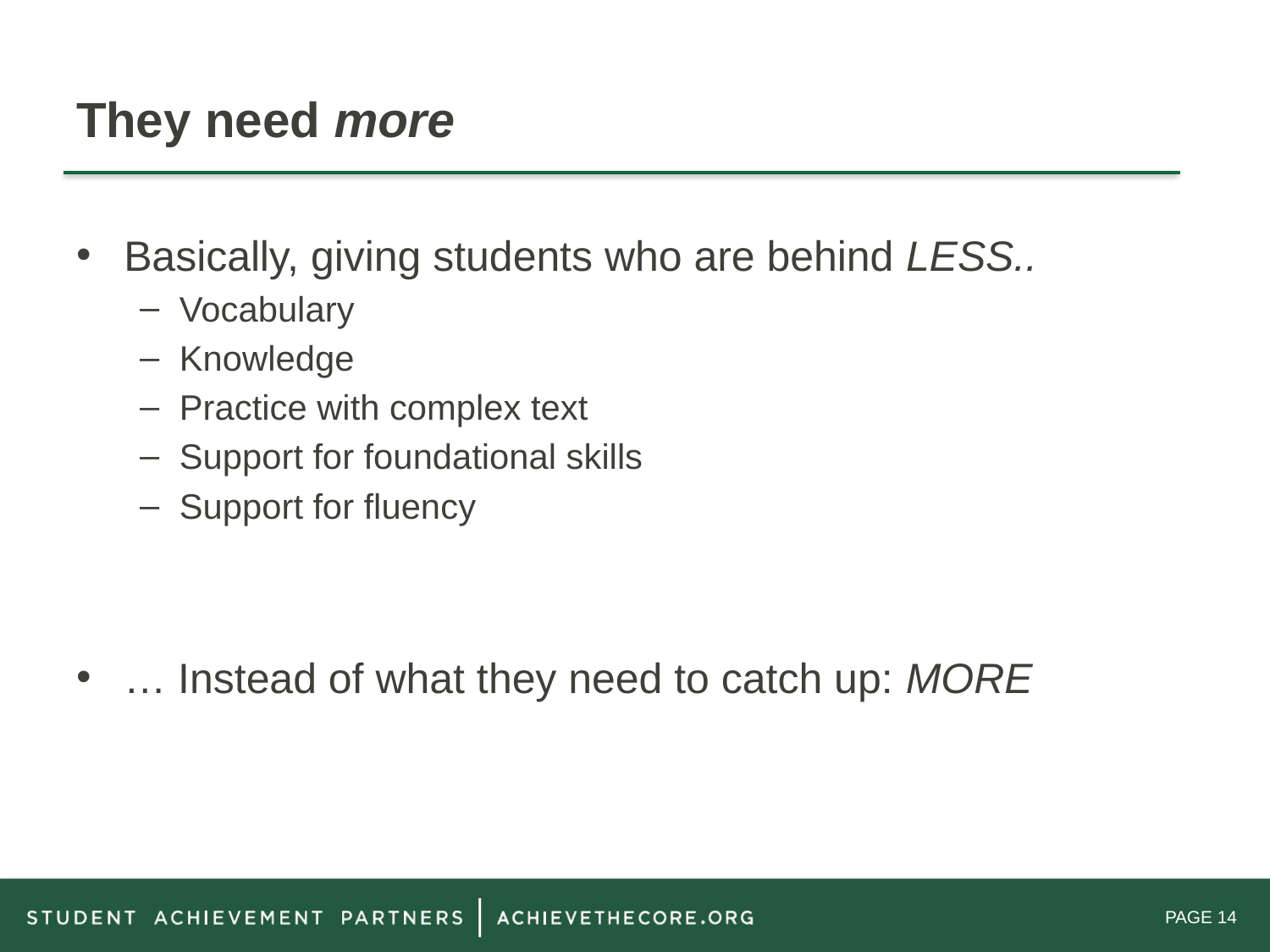

# They need more
Basically, giving students who are behind LESS..
Vocabulary
Knowledge
Practice with complex text
Support for foundational skills
Support for fluency

… Instead of what they need to catch up: MORE